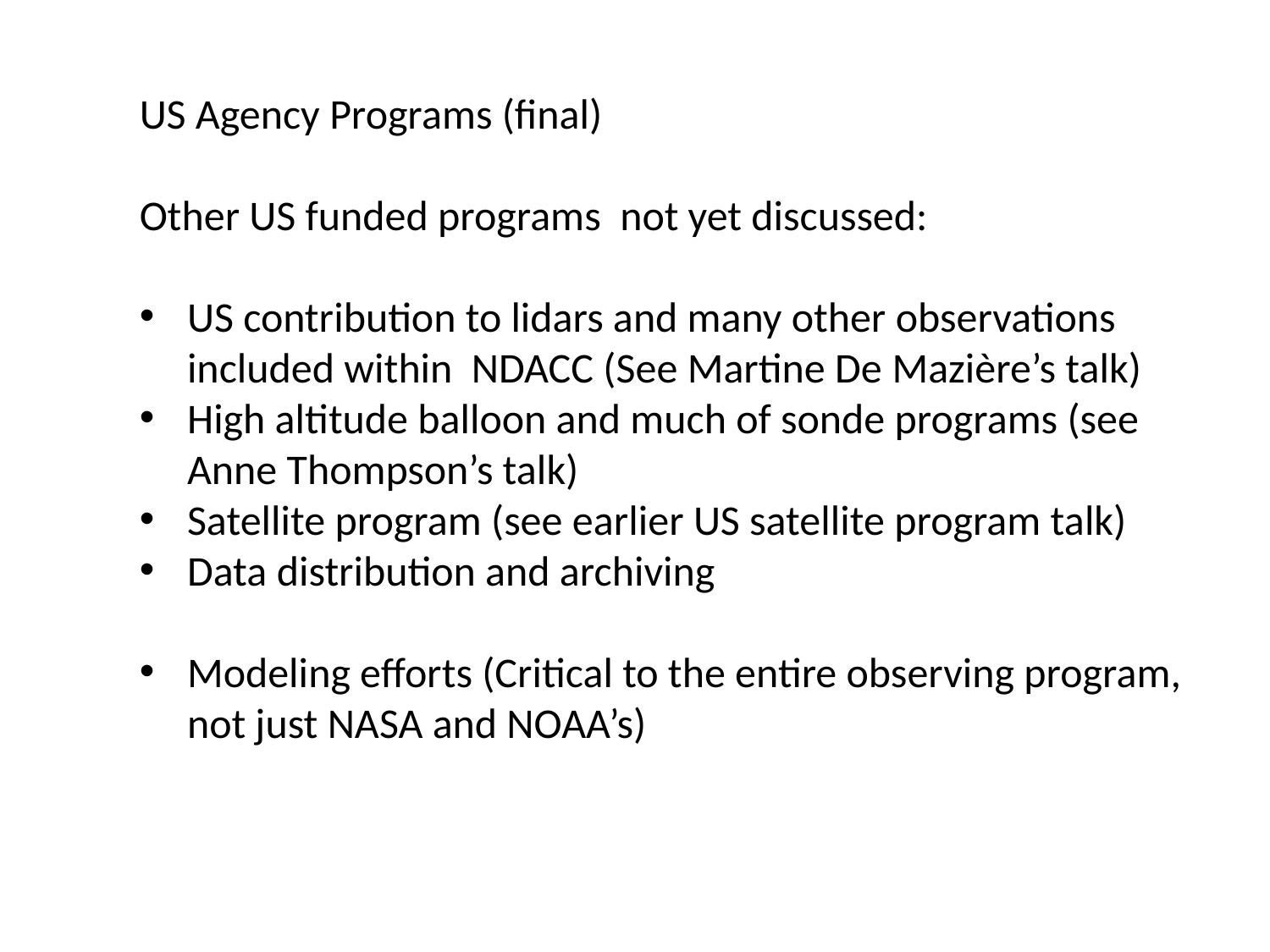

US Agency Programs (final)

Other US funded programs  not yet discussed:

US contribution to lidars and many other observations included within  NDACC (See Martine De Mazière’s talk)
High altitude balloon and much of sonde programs (see Anne Thompson’s talk)
Satellite program (see earlier US satellite program talk)
Data distribution and archiving

Modeling efforts (Critical to the entire observing program, not just NASA and NOAA’s)